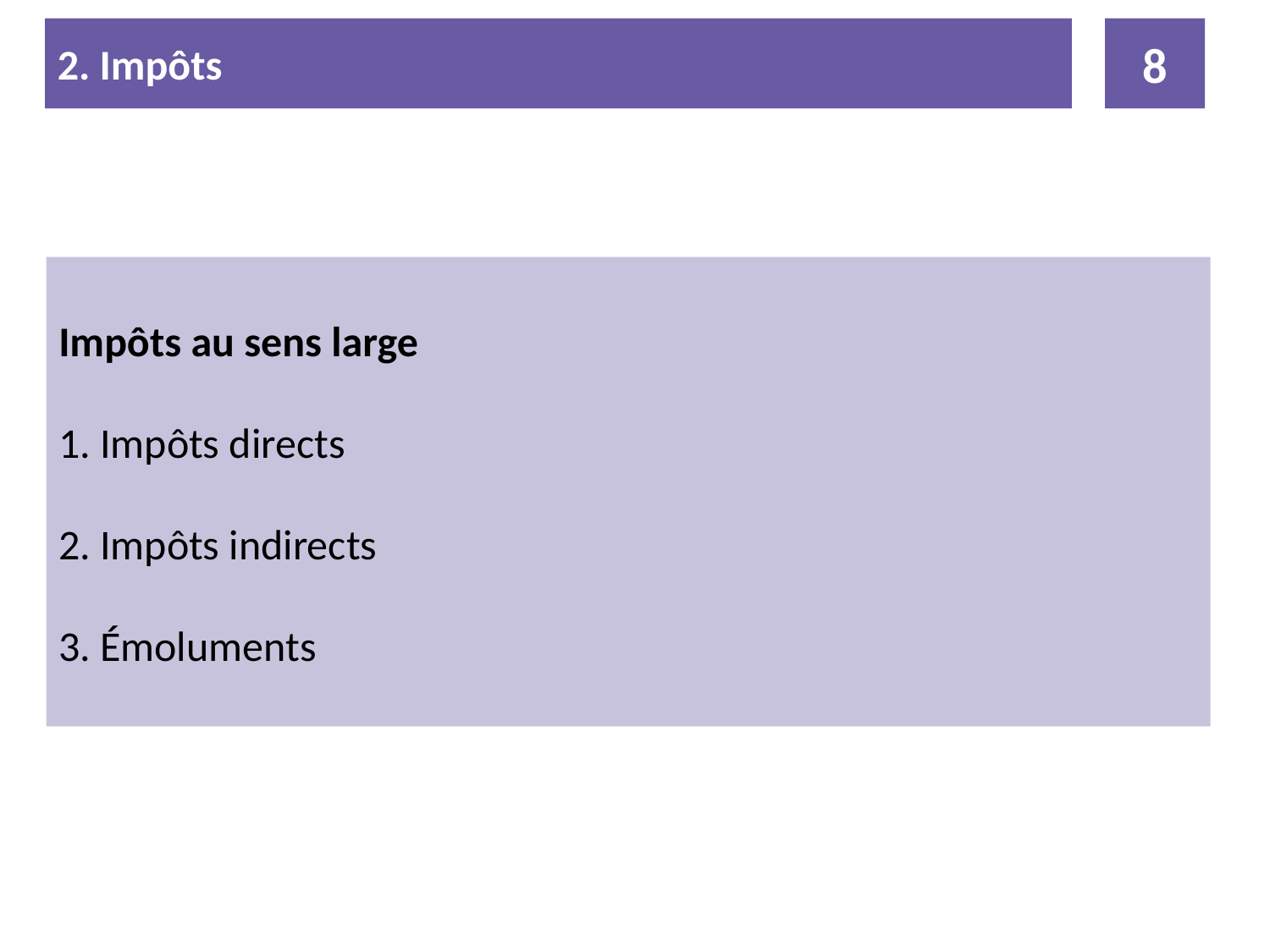

2. Impôts
8

Impôts au sens large

 Impôts directs

 Impôts indirects

 Émoluments